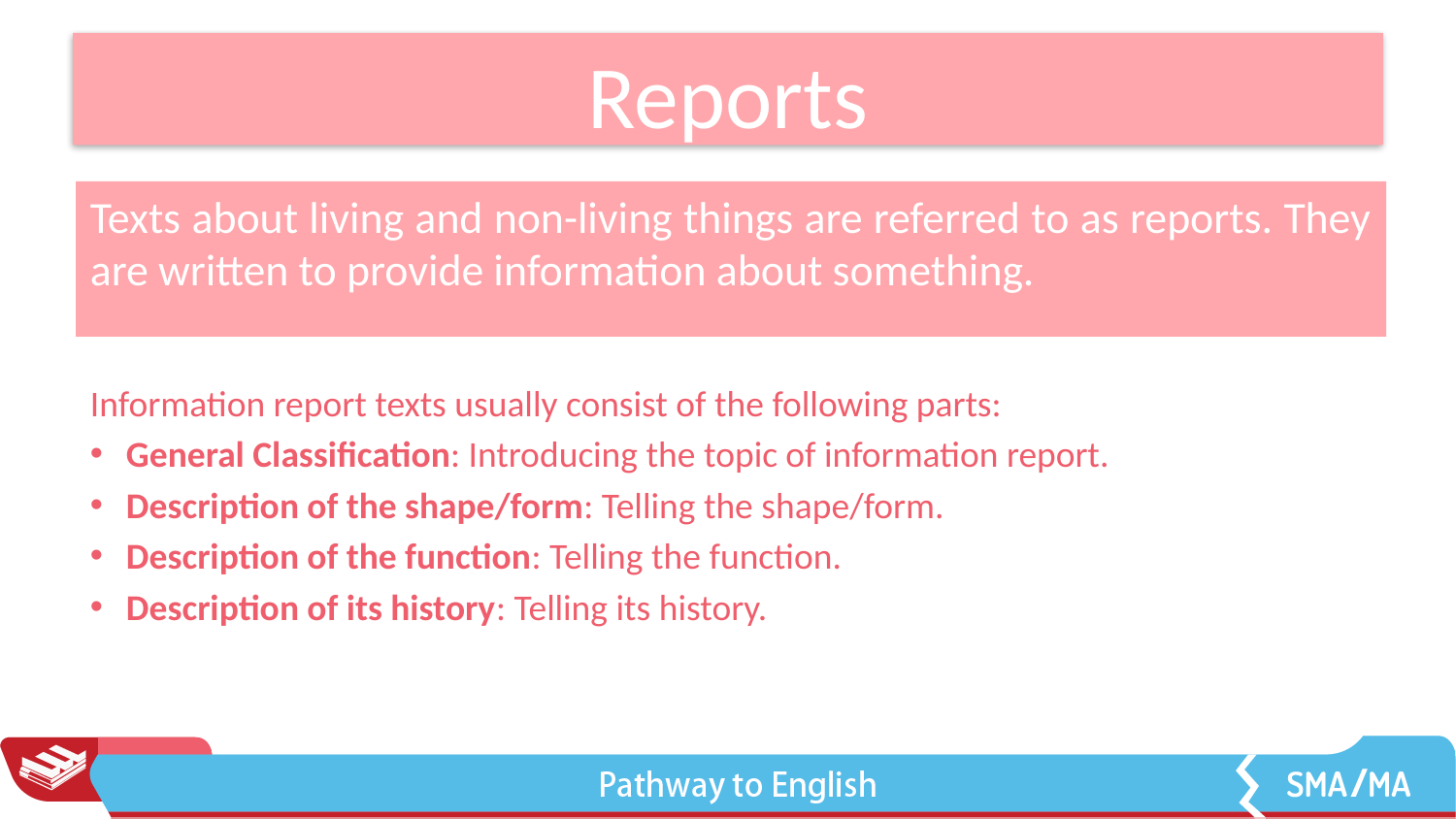

# Reports
Texts about living and non-living things are referred to as reports. They are written to provide information about something.
Information report texts usually consist of the following parts:
General Classification: Introducing the topic of information report.
Description of the shape/form: Telling the shape/form.
Description of the function: Telling the function.
Description of its history: Telling its history.